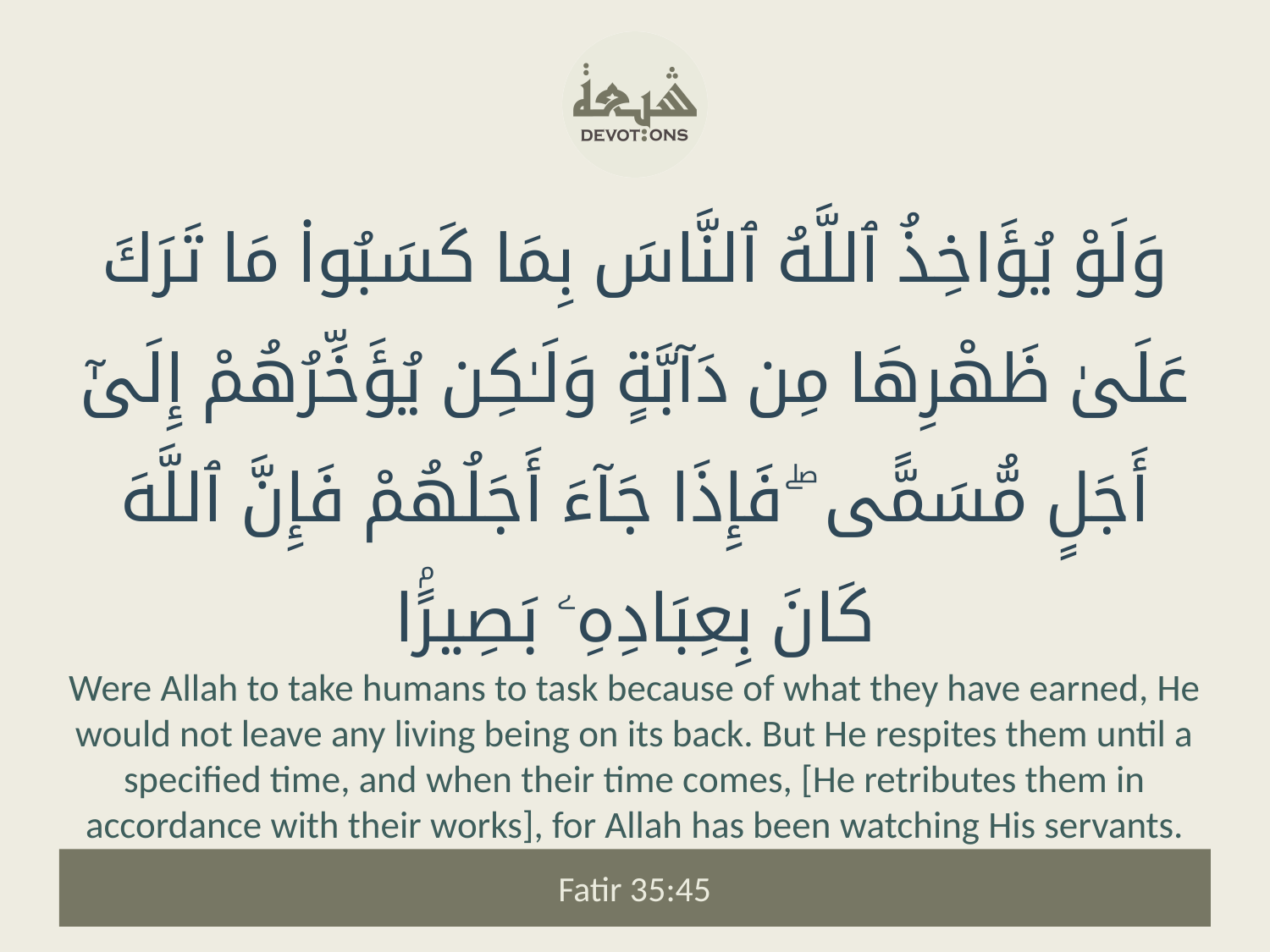

وَلَوْ يُؤَاخِذُ ٱللَّهُ ٱلنَّاسَ بِمَا كَسَبُوا۟ مَا تَرَكَ عَلَىٰ ظَهْرِهَا مِن دَآبَّةٍ وَلَـٰكِن يُؤَخِّرُهُمْ إِلَىٰٓ أَجَلٍ مُّسَمًّى ۖ فَإِذَا جَآءَ أَجَلُهُمْ فَإِنَّ ٱللَّهَ كَانَ بِعِبَادِهِۦ بَصِيرًۢا
Were Allah to take humans to task because of what they have earned, He would not leave any living being on its back. But He respites them until a specified time, and when their time comes, [He retributes them in accordance with their works], for Allah has been watching His servants.
Fatir 35:45